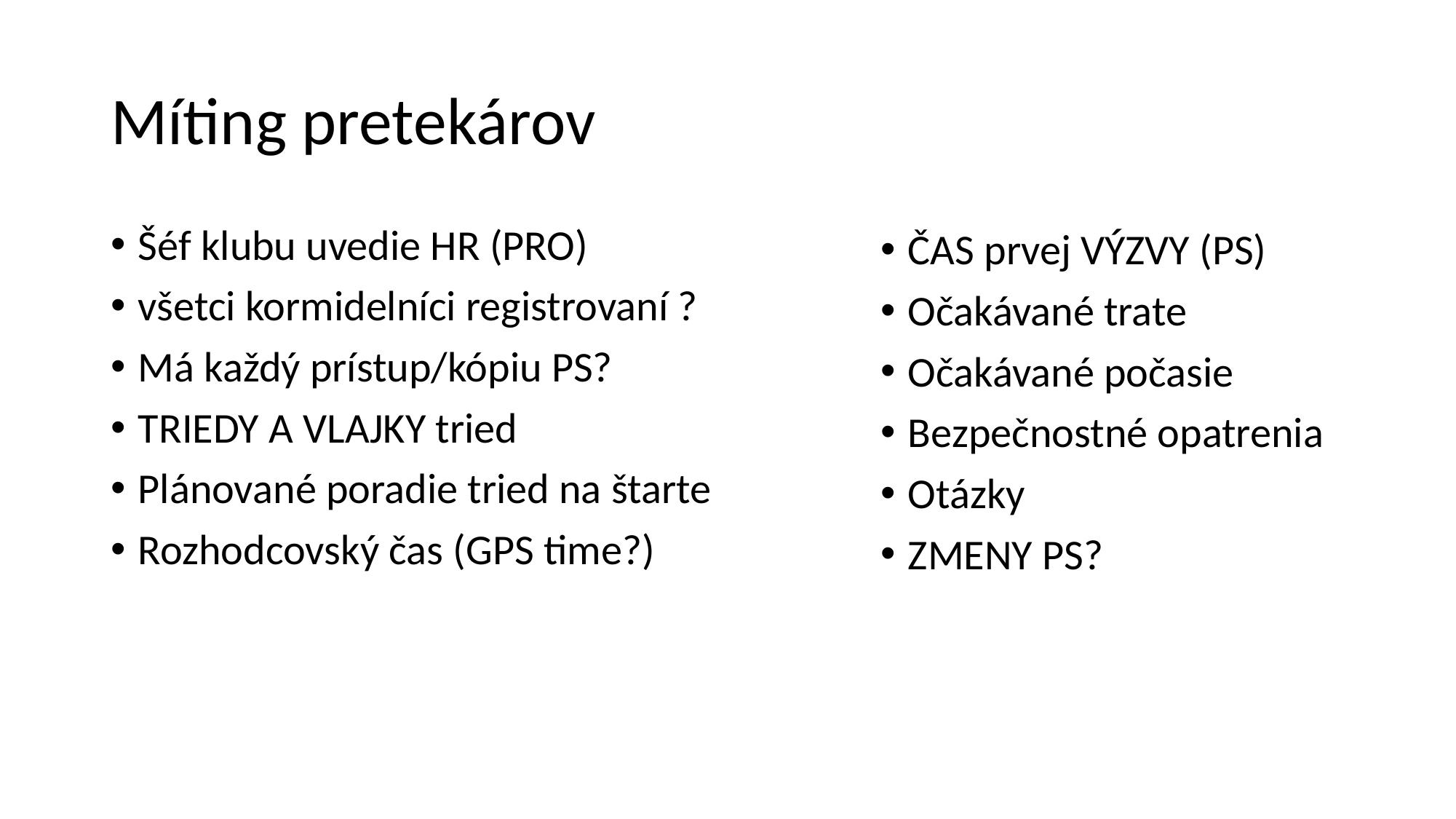

# Míting pretekárov
Šéf klubu uvedie HR (PRO)
všetci kormidelníci registrovaní ?
Má každý prístup/kópiu PS?
TRIEDY A VLAJKY tried
Plánované poradie tried na štarte
Rozhodcovský čas (GPS time?)

ČAS prvej VÝZVY (PS)
Očakávané trate
Očakávané počasie
Bezpečnostné opatrenia
Otázky
ZMENY PS?